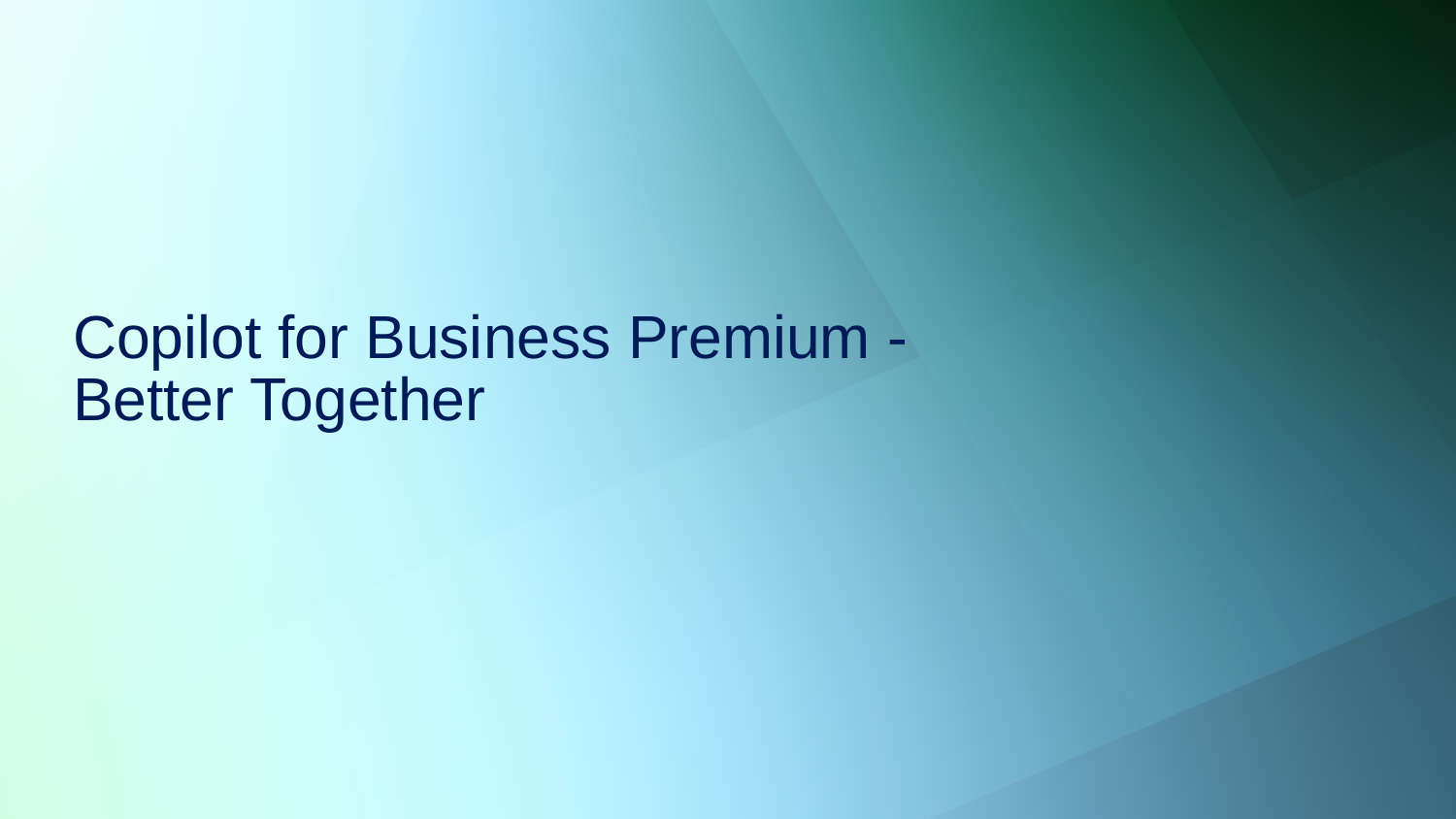

# Copilot for Business Premium -
Better Together